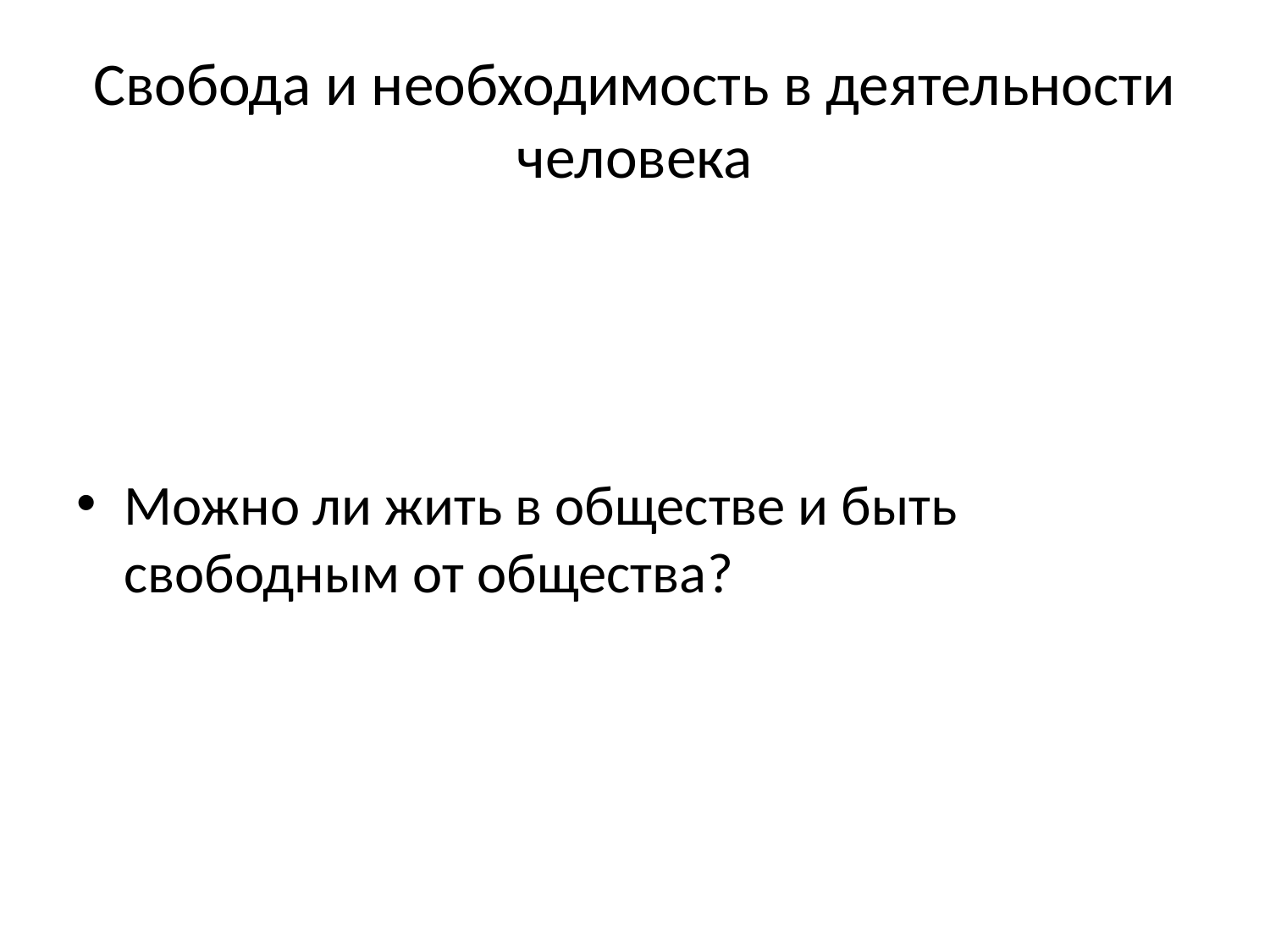

# Свобода и необходимость в деятельности человека
Можно ли жить в обществе и быть свободным от общества?